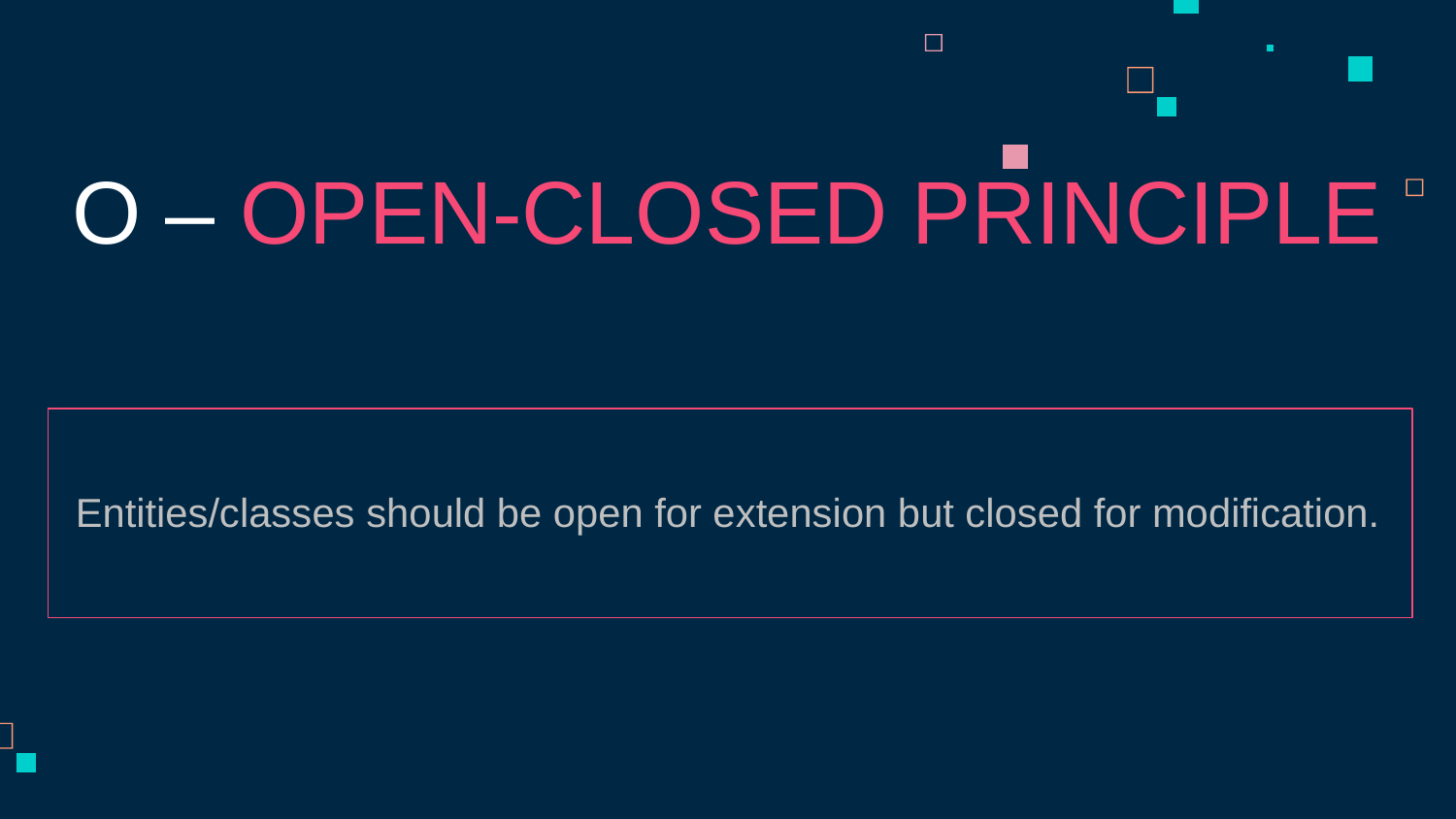

O – OPEN-CLOSED PRINCIPLE

Entities/classes should be open for extension but closed for modification.